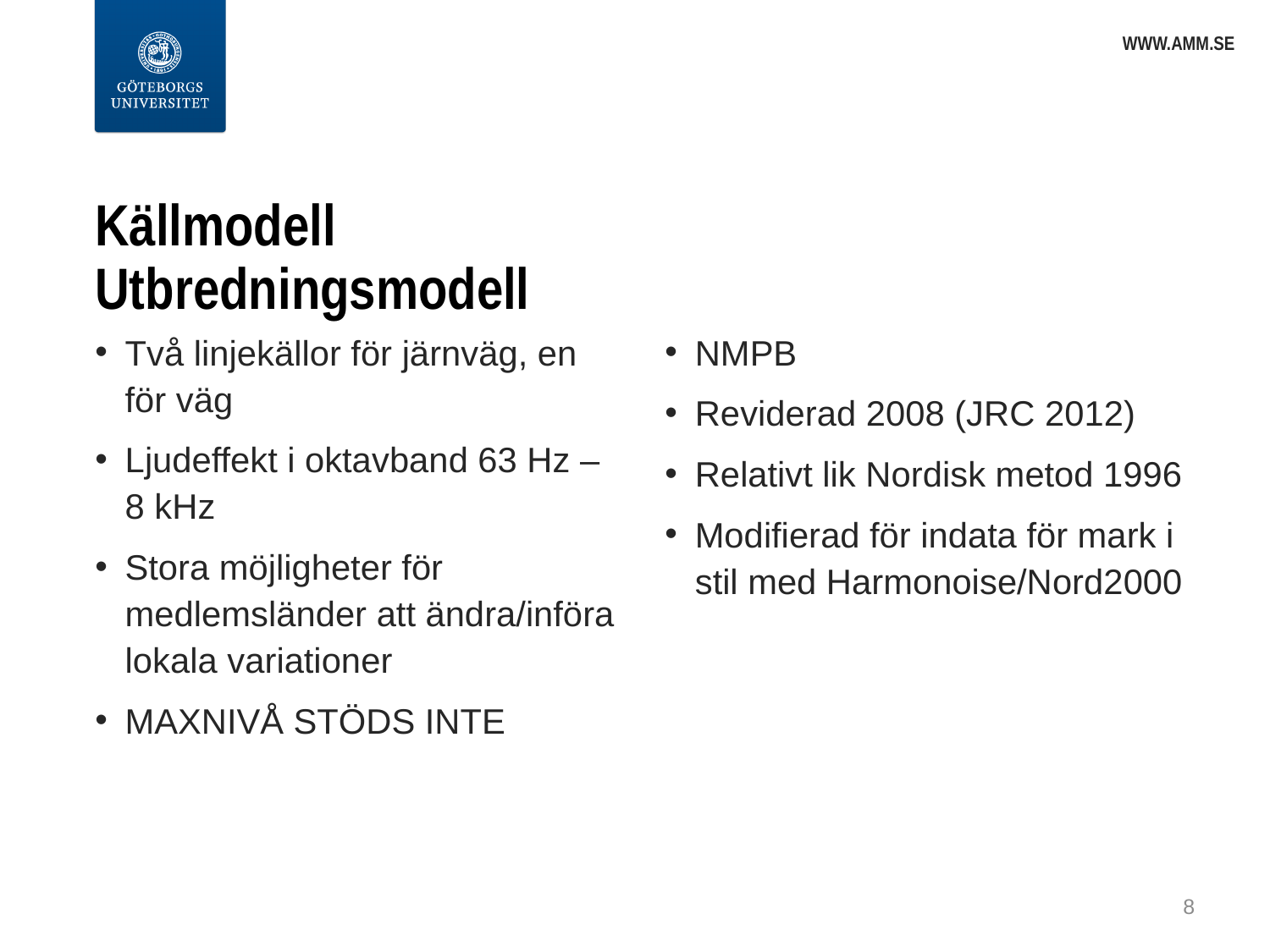

www.amm.se
# Källmodell						Utbredningsmodell
Två linjekällor för järnväg, en för väg
Ljudeffekt i oktavband 63 Hz – 8 kHz
Stora möjligheter för medlemsländer att ändra/införa lokala variationer
MAXNIVÅ STÖDS INTE
NMPB
Reviderad 2008 (JRC 2012)
Relativt lik Nordisk metod 1996
Modifierad för indata för mark i stil med Harmonoise/Nord2000
8